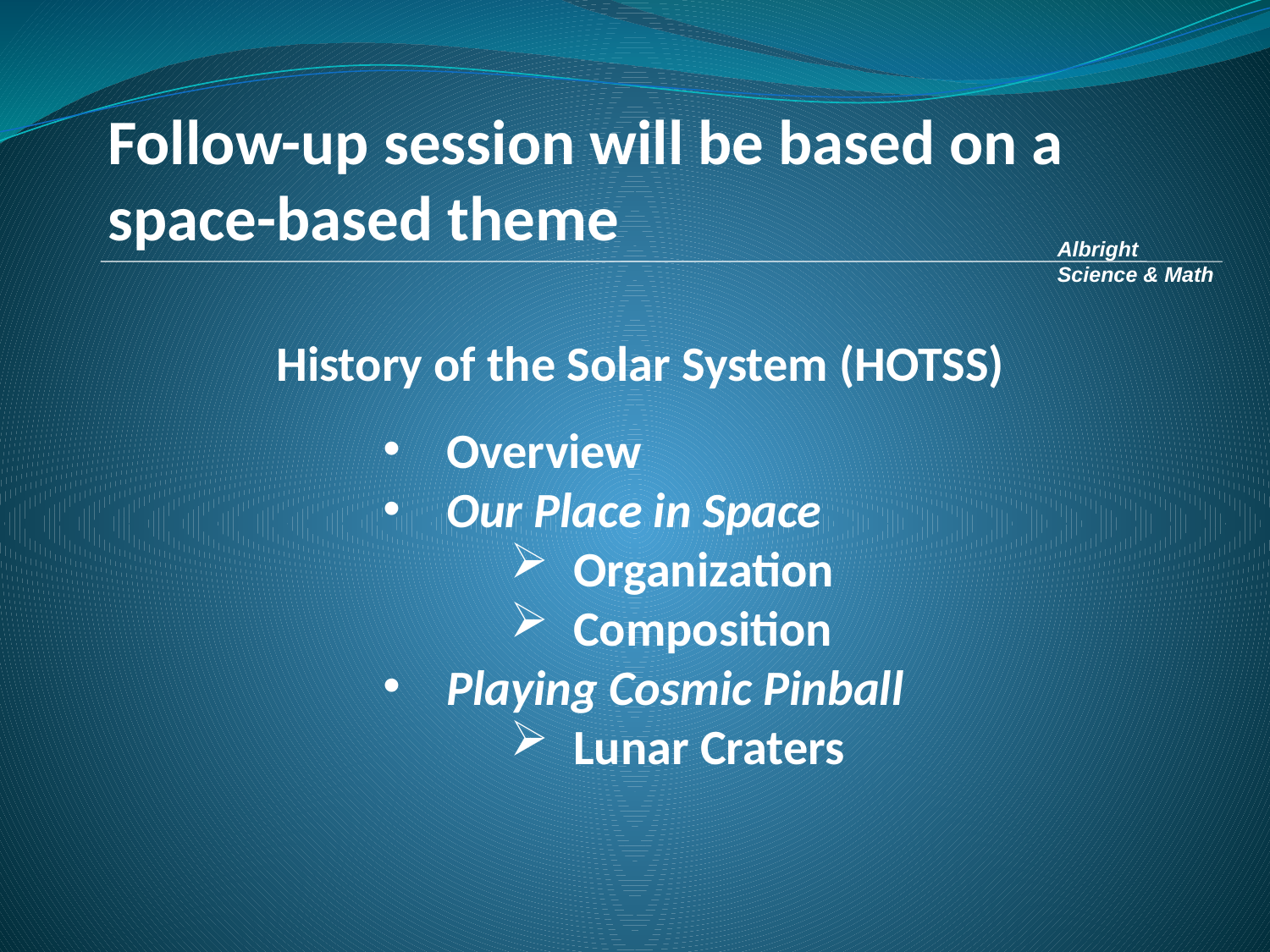

Follow-up session will be based on a space-based theme
Albright
Science & Math

History of the Solar System (HOTSS)
Overview
Our Place in Space
Organization
Composition
Playing Cosmic Pinball
Lunar Craters